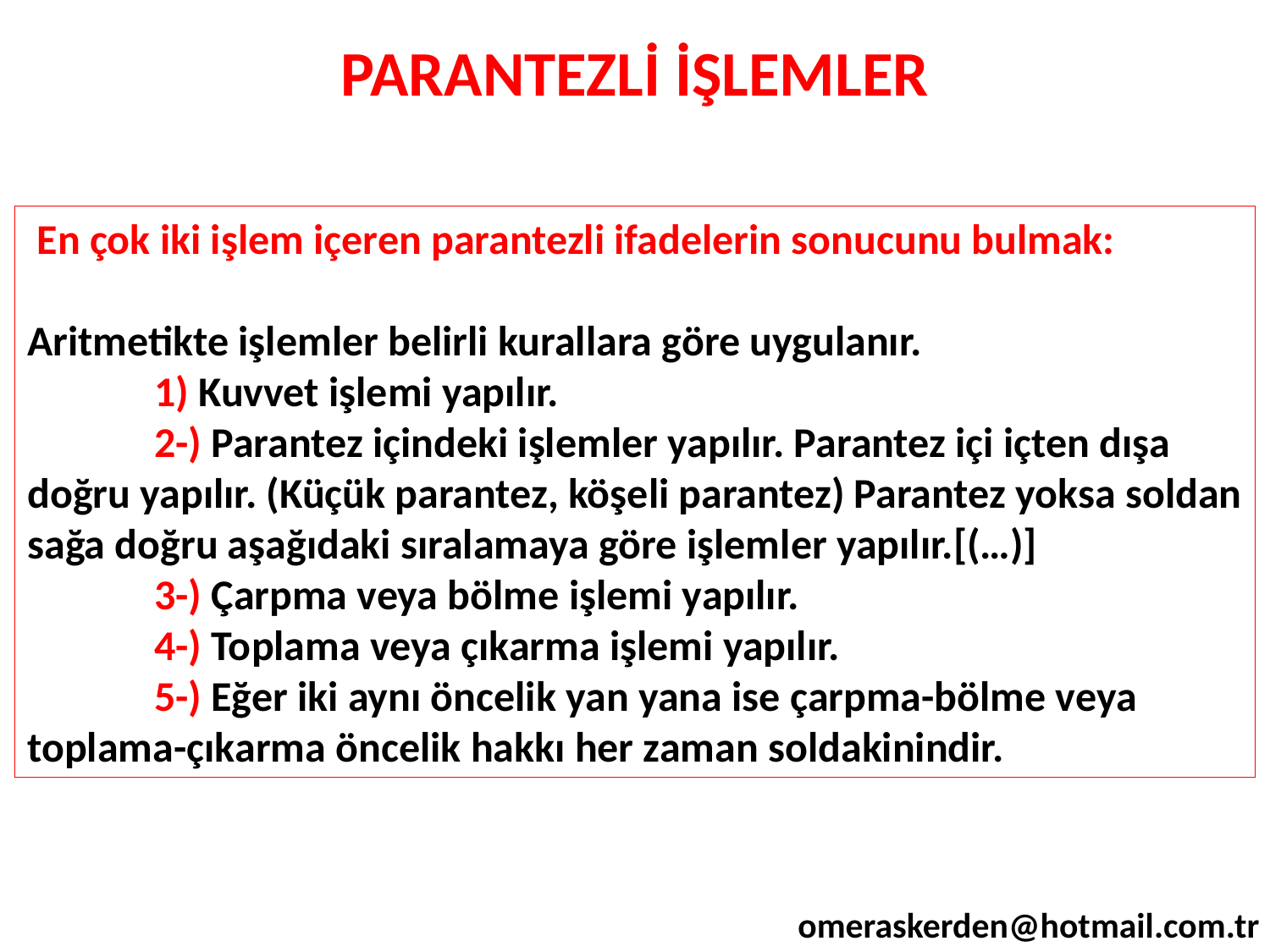

PARANTEZLİ İŞLEMLER
 En çok iki işlem içeren parantezli ifadelerin sonucunu bulmak:

Aritmetikte işlemler belirli kurallara göre uygulanır.
 	1) Kuvvet işlemi yapılır.
 	2-) Parantez içindeki işlemler yapılır. Parantez içi içten dışa doğru yapılır. (Küçük parantez, köşeli parantez) Parantez yoksa soldan sağa doğru aşağıdaki sıralamaya göre işlemler yapılır.[(…)]
	3-) Çarpma veya bölme işlemi yapılır.
	4-) Toplama veya çıkarma işlemi yapılır.
	5-) Eğer iki aynı öncelik yan yana ise çarpma-bölme veya toplama-çıkarma öncelik hakkı her zaman soldakinindir.
omeraskerden@hotmail.com.tr